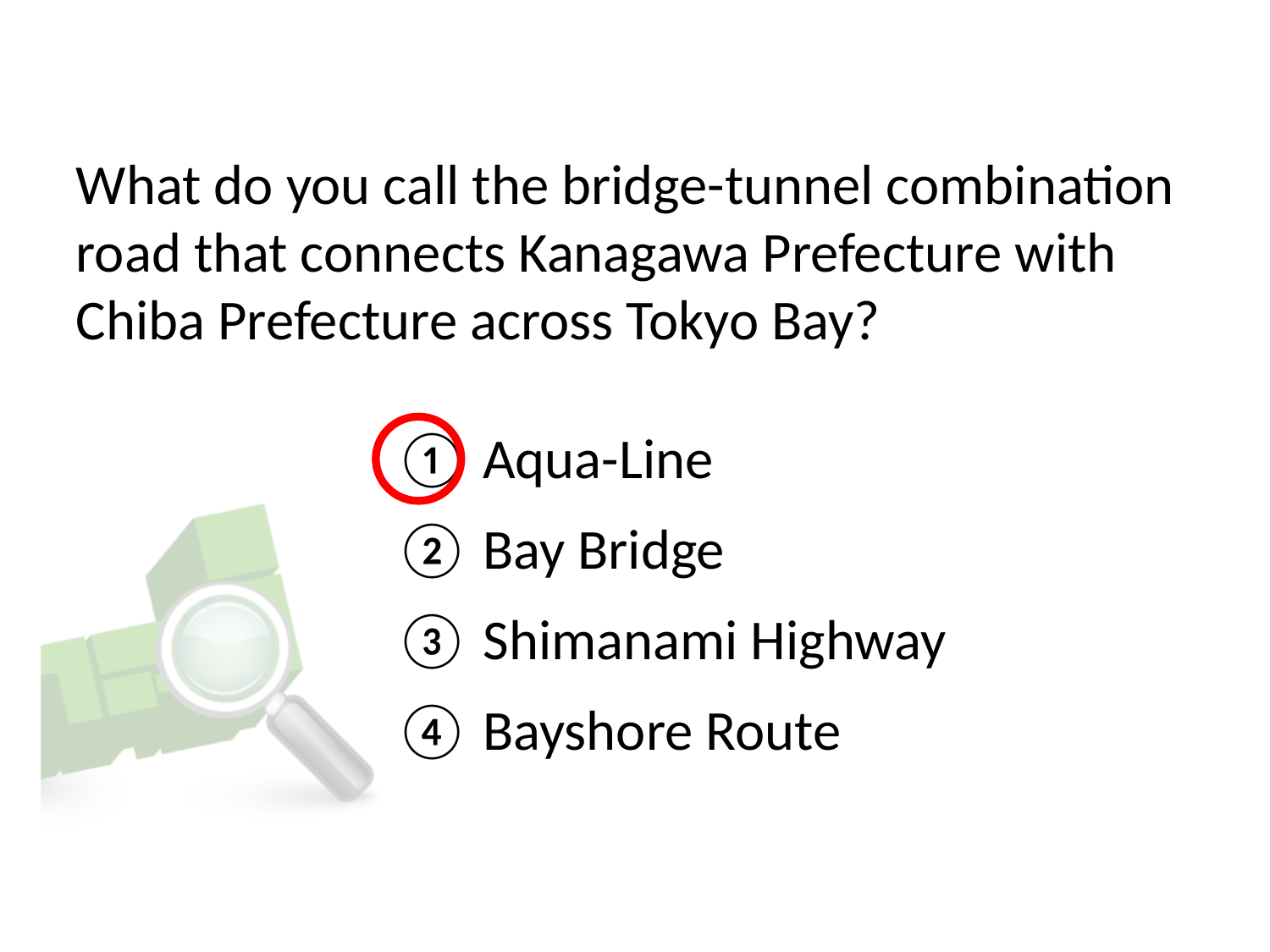

# What do you call the bridge-tunnel combination road that connects Kanagawa Prefecture with Chiba Prefecture across Tokyo Bay?
① Aqua-Line
② Bay Bridge
③ Shimanami Highway
④ Bayshore Route